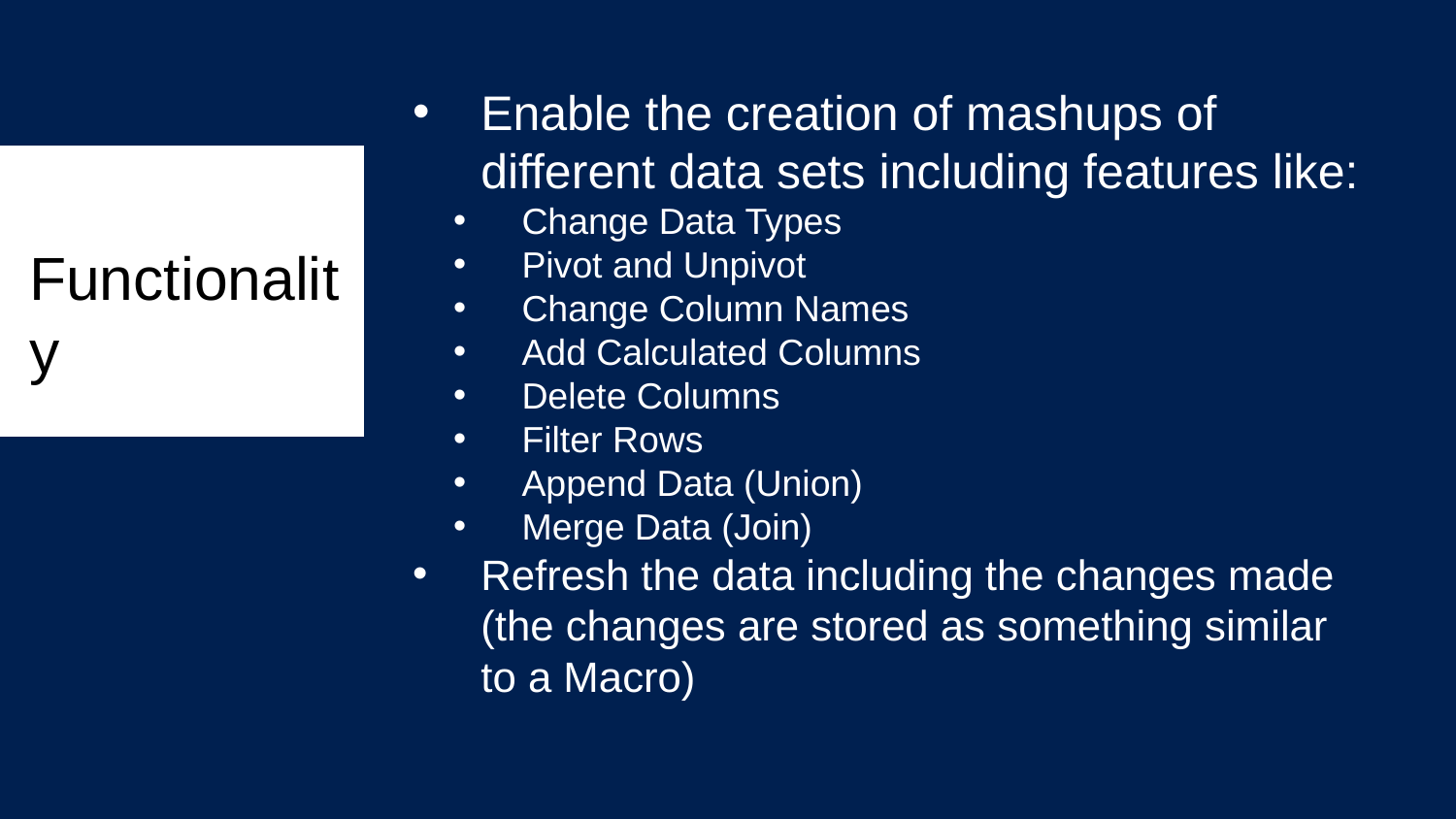

Enable the creation of mashups of different data sets including features like:
Change Data Types
Pivot and Unpivot
Change Column Names
Add Calculated Columns
Delete Columns
Filter Rows
Append Data (Union)
Merge Data (Join)
Refresh the data including the changes made (the changes are stored as something similar to a Macro)

# Functionality